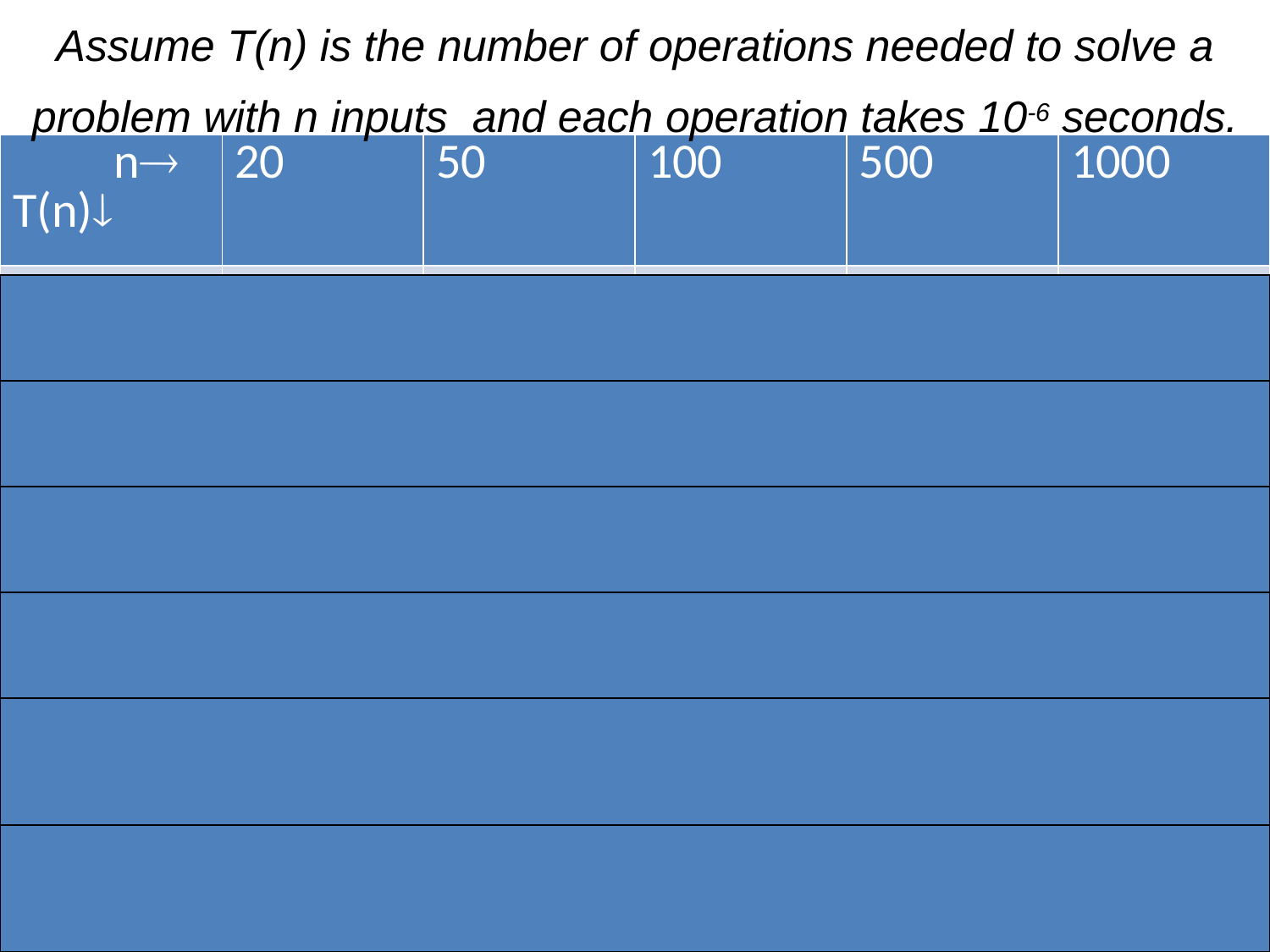

# Assume T(n) is the number of operations needed to solve a problem with n inputs  and each operation takes 10-6 seconds.
| n→ T(n)↓ | 20 | 50 | 100 | 500 | 1000 |
| --- | --- | --- | --- | --- | --- |
| 1000n | .02 sec. | .05 sec. | 0.1 sec. | 0.5 sec. | 1 sec. |
| 500nlogn | .04 sec. | .14 sec. | .33 sec. | 2.2 sec. | 5 sec. |
| 50n2 | .02 sec. | .13 sec. | .5 sec. | 12.5 sec. | 50 sec. |
| 10n3 | .08 sec. | 1.25 sec. | 10 sec. | 21 min. | 2.8 hrs. |
| nlogn | 4 sec. | 1.1 hrs. | 224 days | 5\*1010 centuries | \* |
| 2n | 1.05 sec. | 36 years | 4\*1014 centuries | \* | \* |